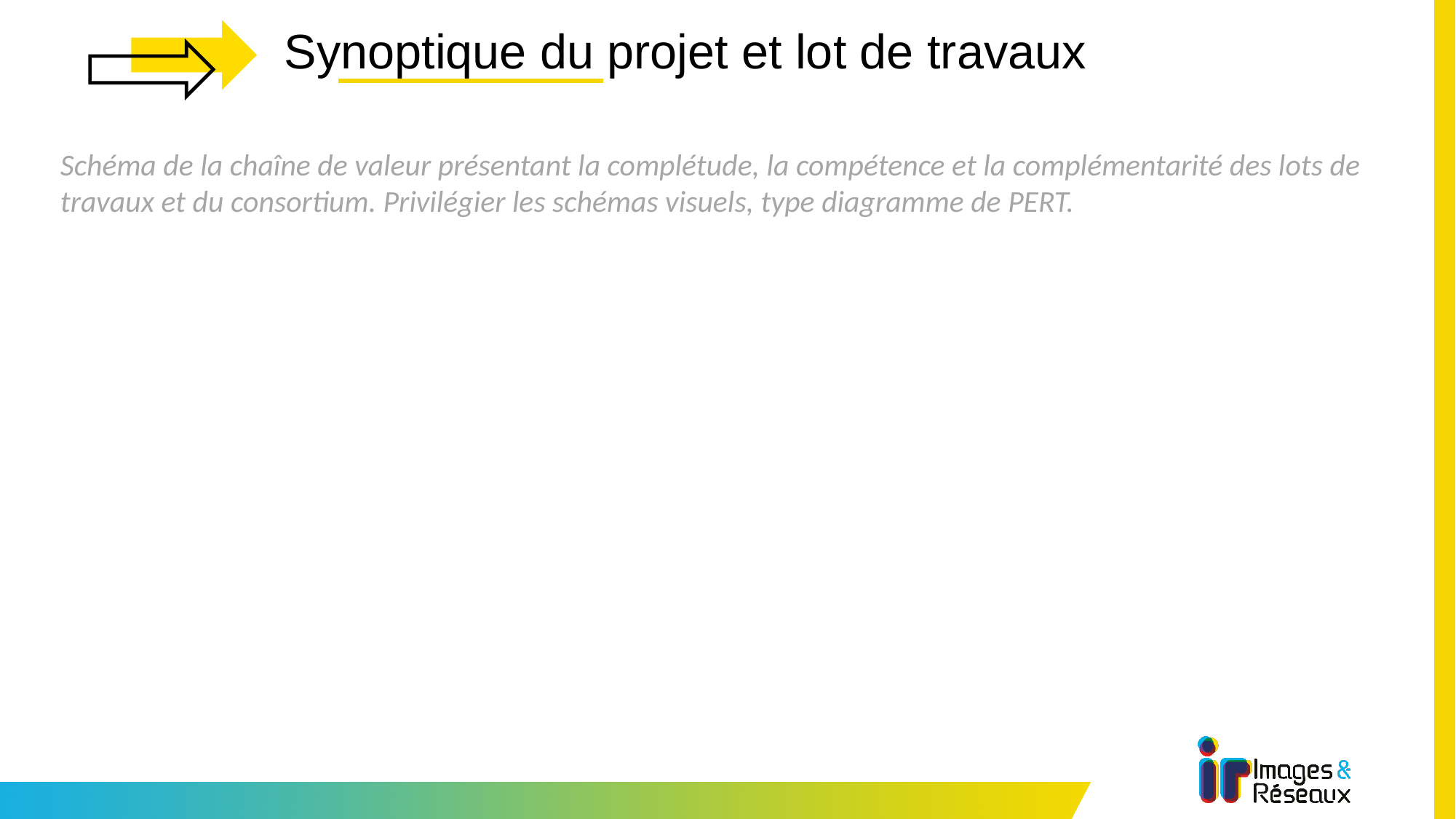

# Synoptique du projet et lot de travaux
Schéma de la chaîne de valeur présentant la complétude, la compétence et la complémentarité des lots de travaux et du consortium. Privilégier les schémas visuels, type diagramme de PERT.